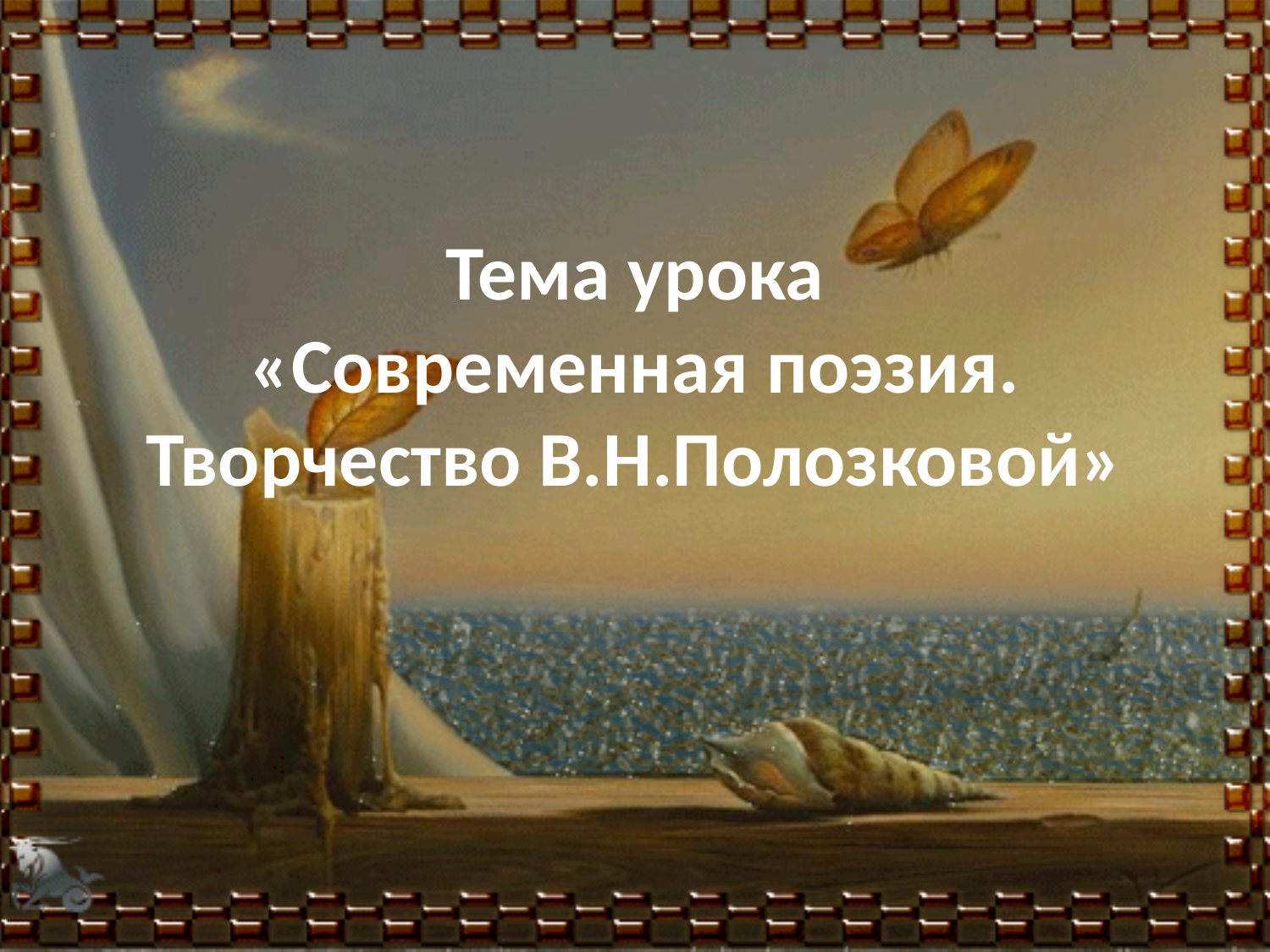

# Тема урока «Современная поэзия. Творчество В.Н.Полозковой»